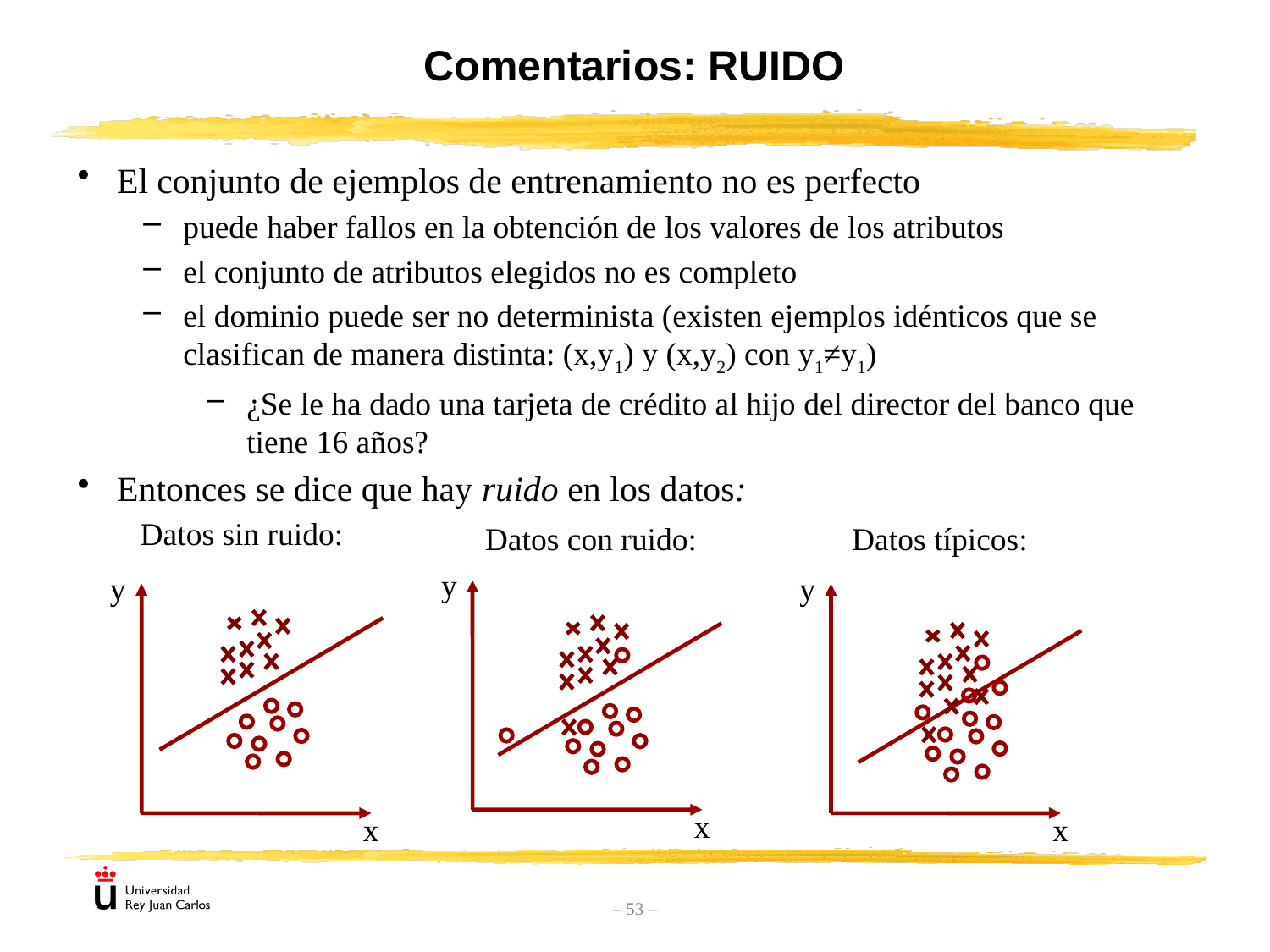

# Comentarios: RUIDO
El conjunto de ejemplos de entrenamiento no es perfecto
puede haber fallos en la obtención de los valores de los atributos
el conjunto de atributos elegidos no es completo
el dominio puede ser no determinista (existen ejemplos idénticos que se clasifican de manera distinta: (x,y1) y (x,y2) con y1≠y1)
¿Se le ha dado una tarjeta de crédito al hijo del director del banco que tiene 16 años?
Entonces se dice que hay ruido en los datos:

Datos sin ruido:
Datos con ruido:
Datos típicos:
y
y
y

x
x
x

– 53 –